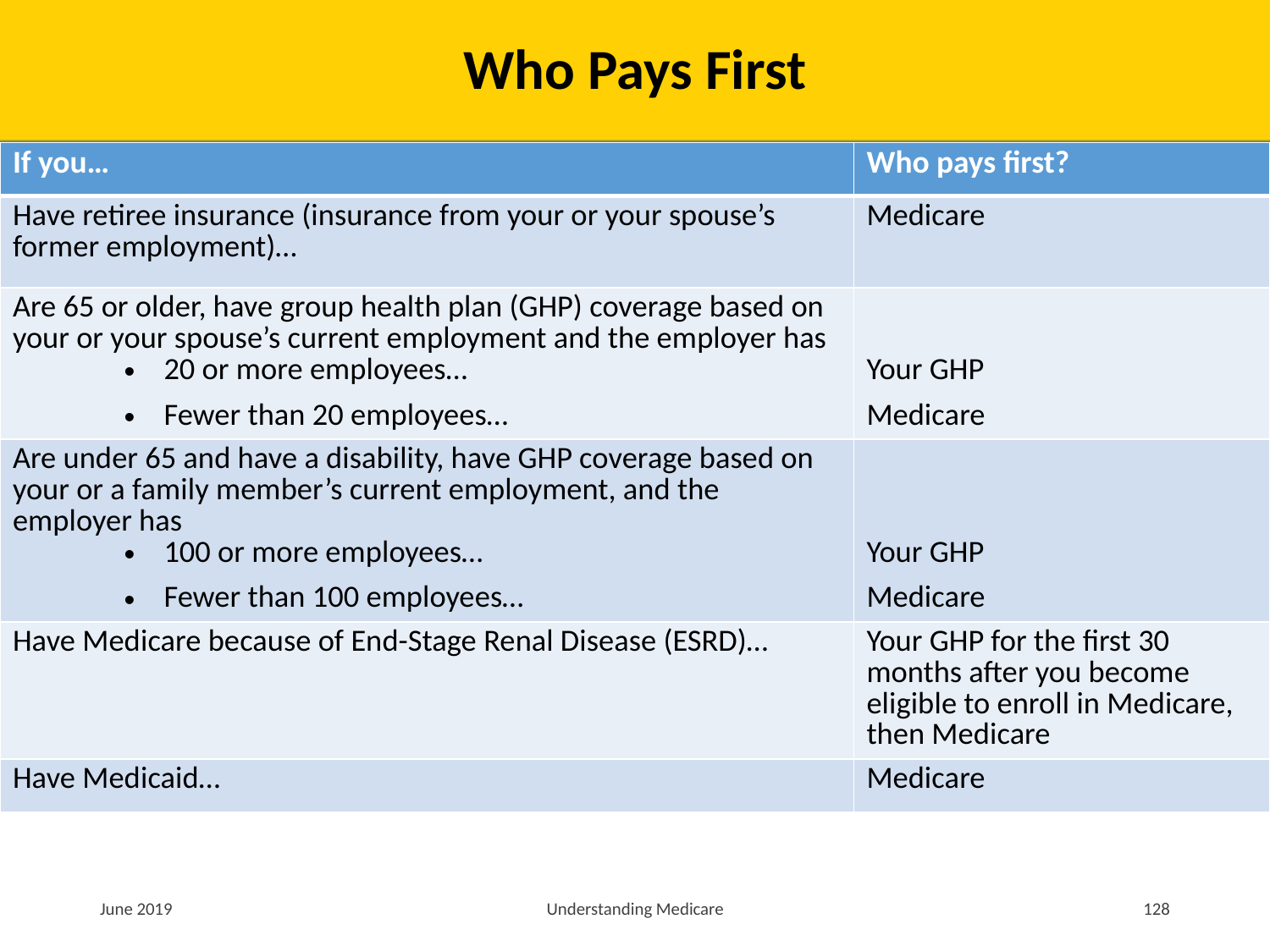

# Who Pays First
| If you… | Who pays first? |
| --- | --- |
| Have retiree insurance (insurance from your or your spouse’s former employment)… | Medicare |
| Are 65 or older, have group health plan (GHP) coverage based on your or your spouse’s current employment and the employer has 20 or more employees… Fewer than 20 employees… | Your GHP Medicare |
| Are under 65 and have a disability, have GHP coverage based on your or a family member’s current employment, and the employer has 100 or more employees… Fewer than 100 employees… | Your GHP Medicare |
| Have Medicare because of End-Stage Renal Disease (ESRD)… | Your GHP for the first 30 months after you become eligible to enroll in Medicare, then Medicare |
| Have Medicaid… | Medicare |
June 2019
Understanding Medicare
128